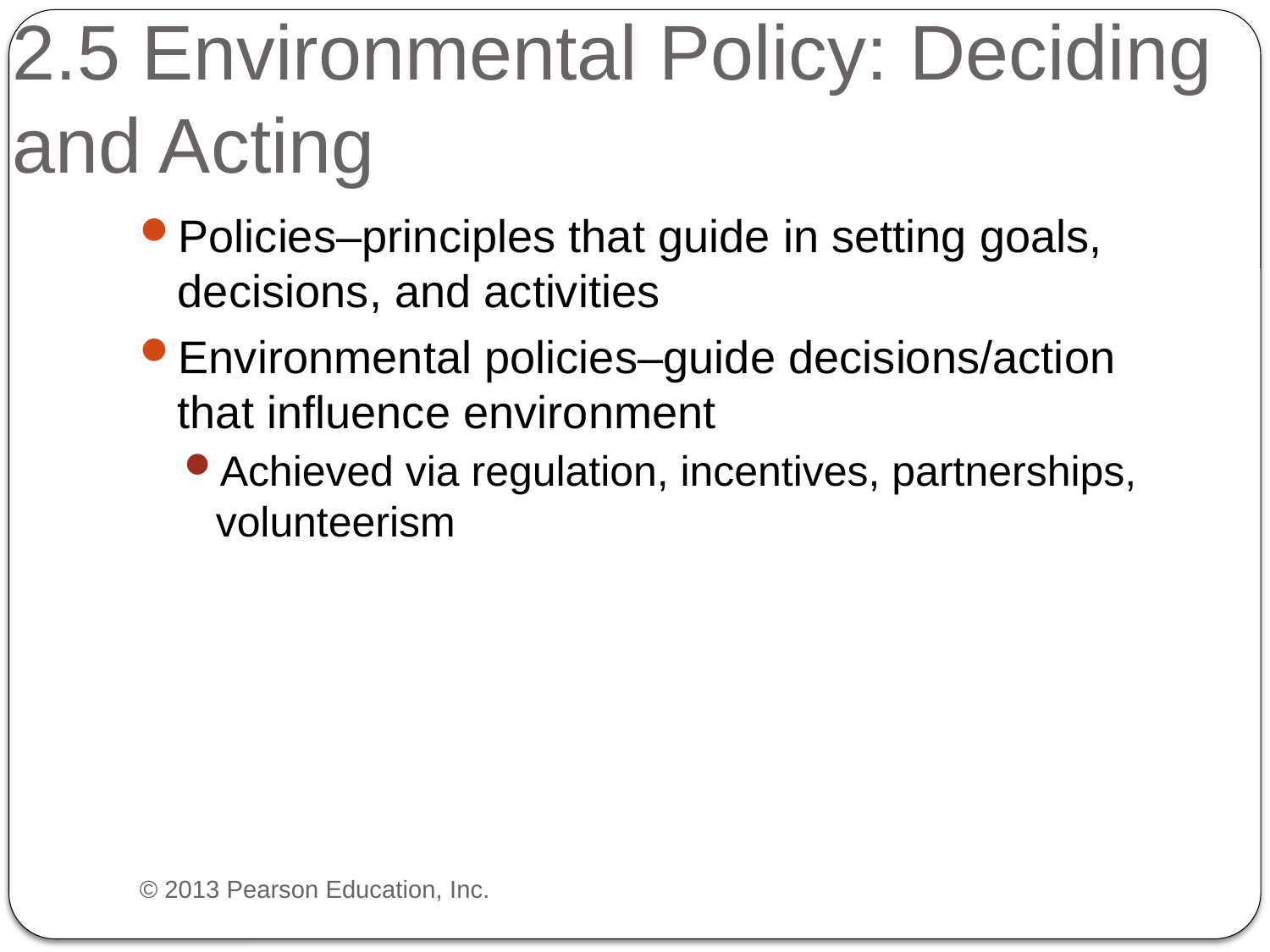

# 2.5 Environmental Policy: Deciding and Acting
Policies–principles that guide in setting goals, decisions, and activities
Environmental policies–guide decisions/action that influence environment
Achieved via regulation, incentives, partnerships, volunteerism

© 2013 Pearson Education, Inc.